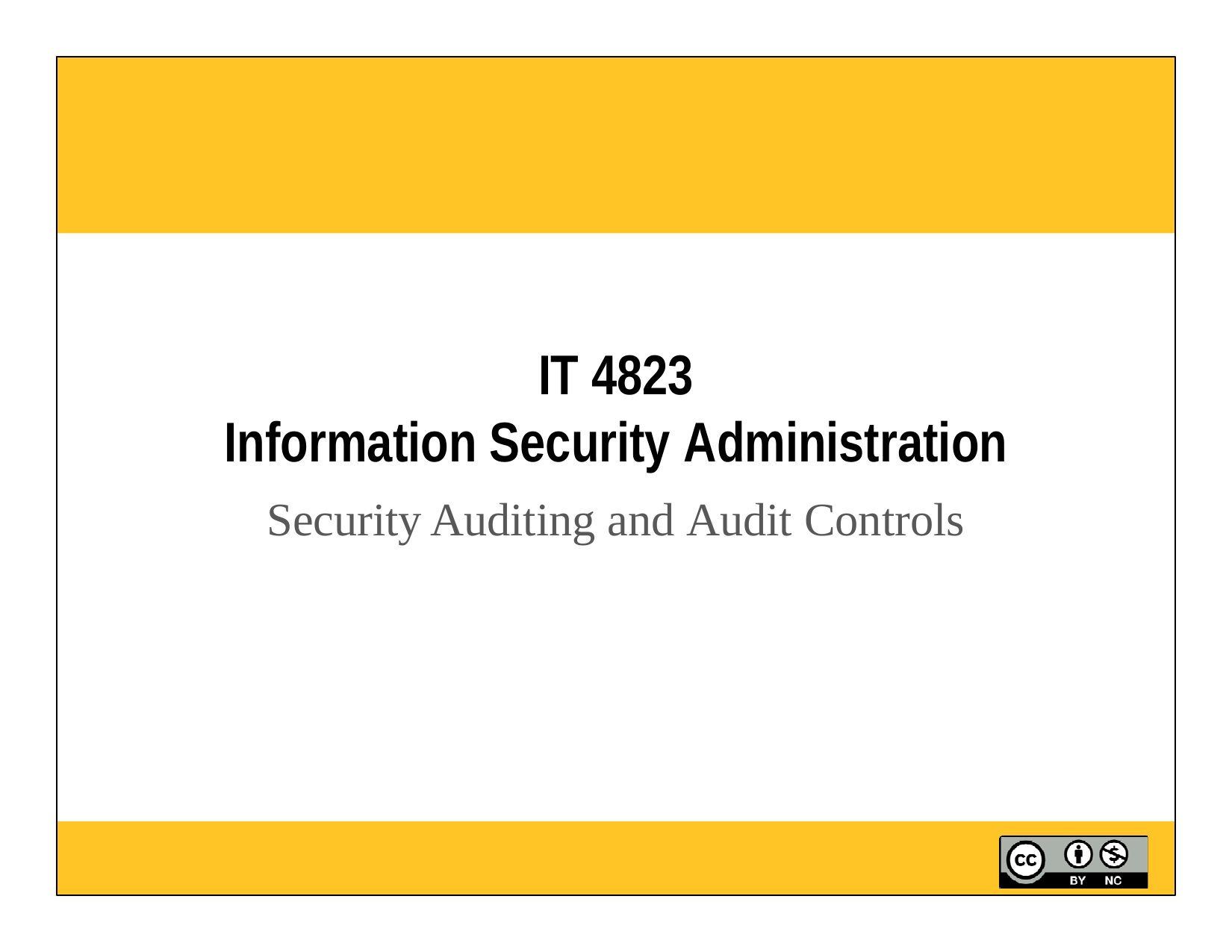

# IT 4823
Information Security Administration
Security Auditing and Audit Controls